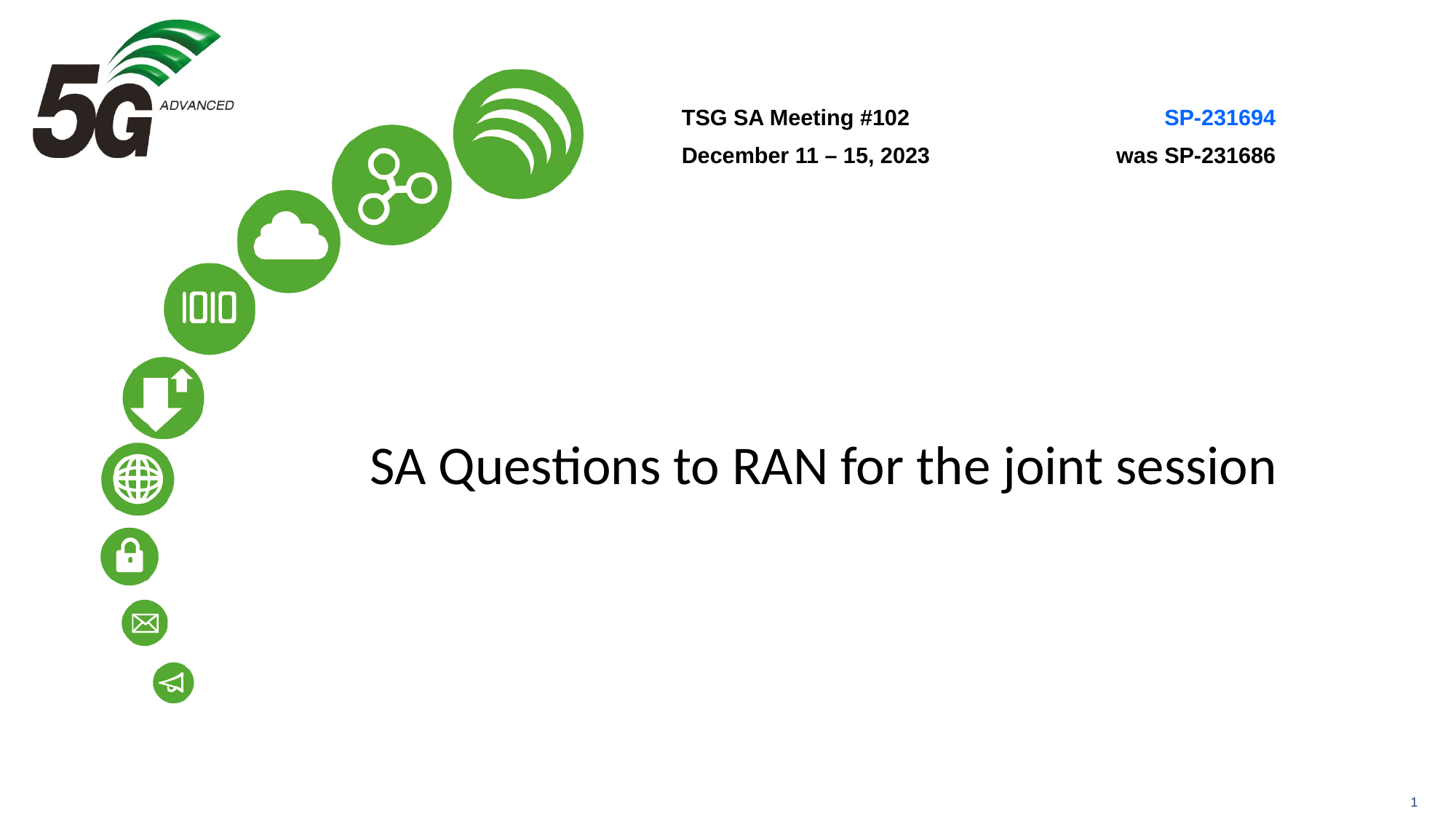

TSG SA Meeting #102	SP-231694
December 11 – 15, 2023	was SP-231686
# SA Questions to RAN for the joint session